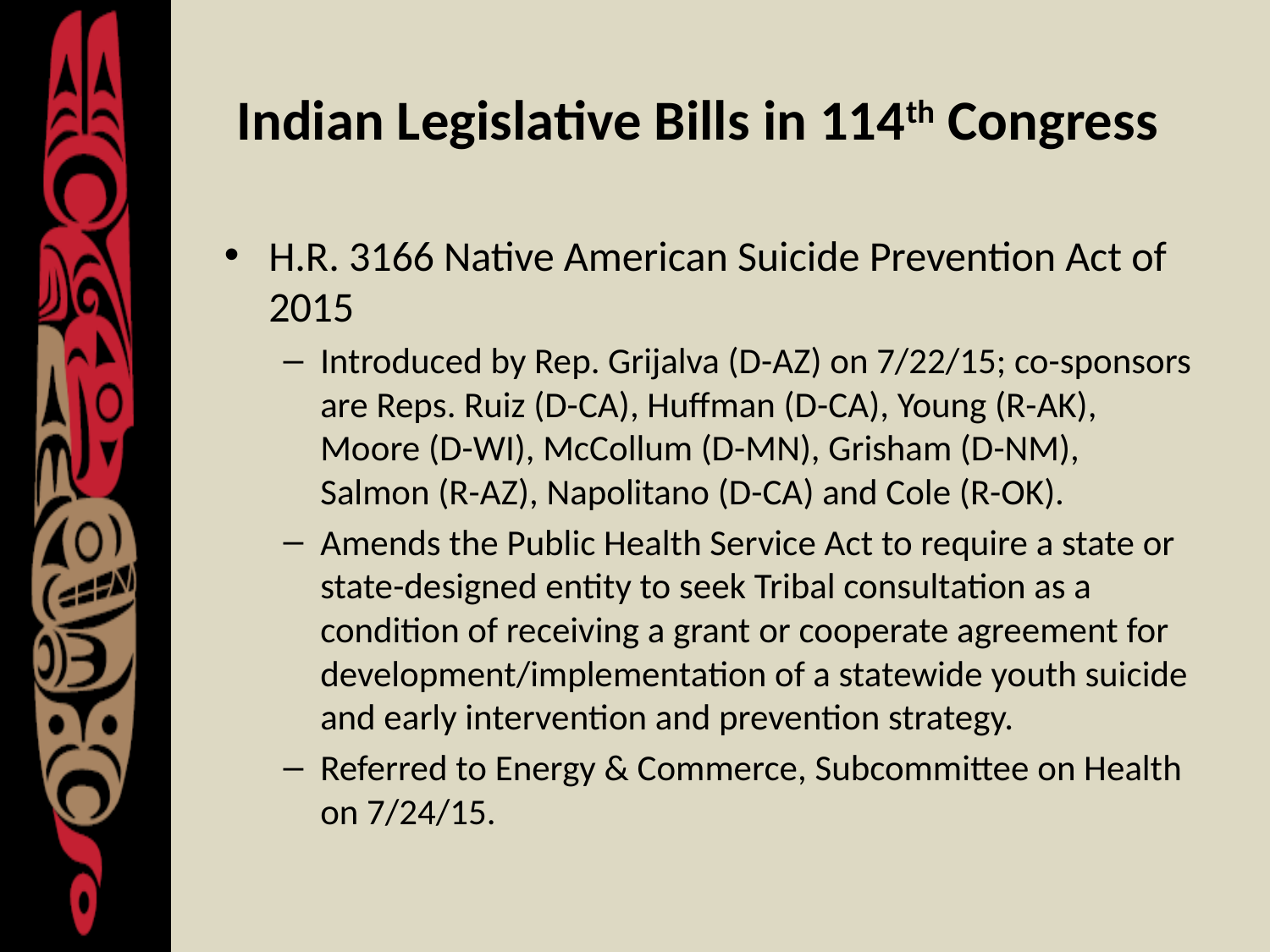

# Indian Legislative Bills in 114th Congress
H.R. 3166 Native American Suicide Prevention Act of 2015
Introduced by Rep. Grijalva (D-AZ) on 7/22/15; co-sponsors are Reps. Ruiz (D-CA), Huffman (D-CA), Young (R-AK), Moore (D-WI), McCollum (D-MN), Grisham (D-NM), Salmon (R-AZ), Napolitano (D-CA) and Cole (R-OK).
Amends the Public Health Service Act to require a state or state-designed entity to seek Tribal consultation as a condition of receiving a grant or cooperate agreement for development/implementation of a statewide youth suicide and early intervention and prevention strategy.
Referred to Energy & Commerce, Subcommittee on Health on 7/24/15.